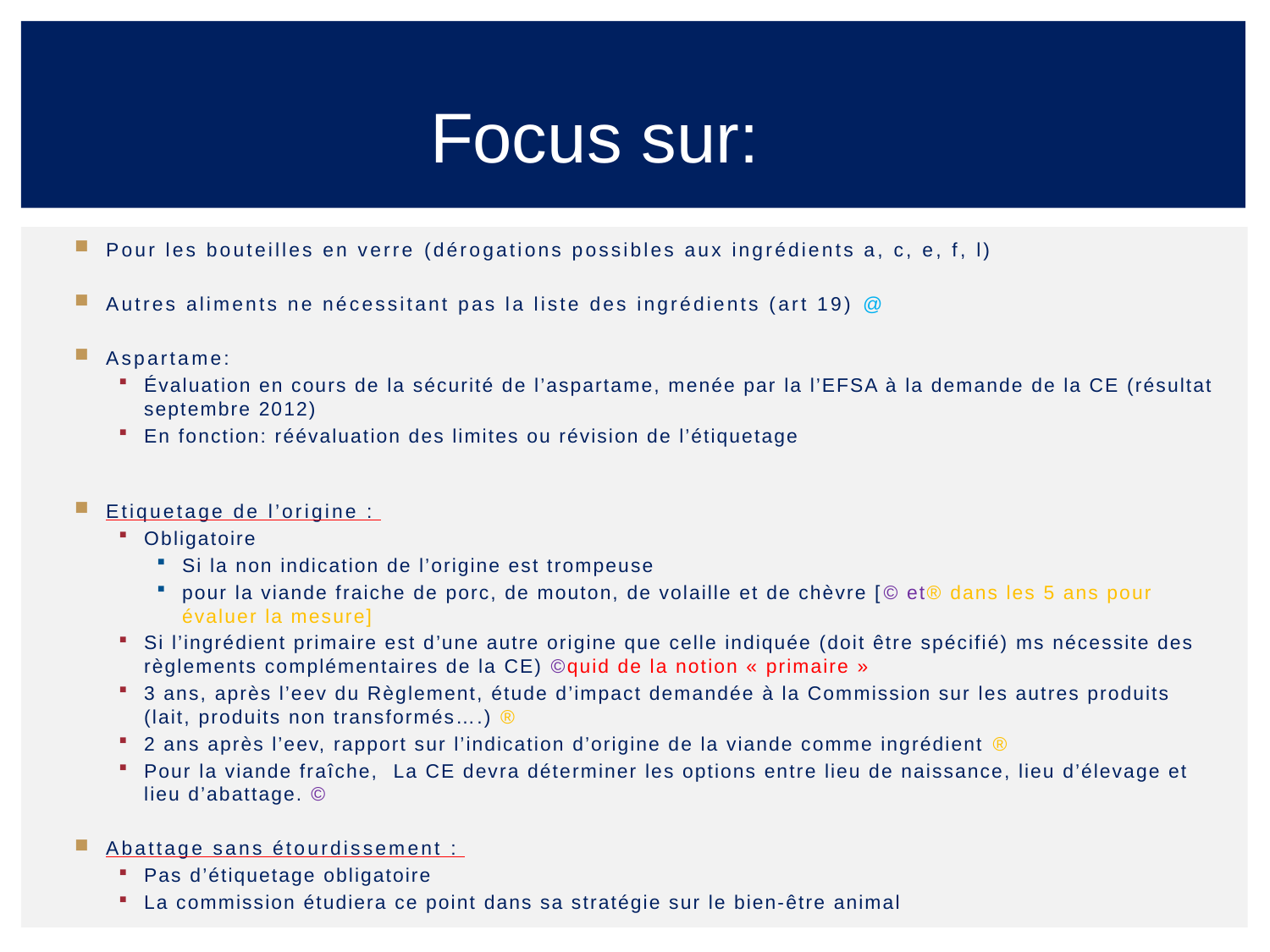

Focus sur:
Pour les bouteilles en verre (dérogations possibles aux ingrédients a, c, e, f, l)

Autres aliments ne nécessitant pas la liste des ingrédients (art 19) @

Aspartame:
Évaluation en cours de la sécurité de l’aspartame, menée par la l’EFSA à la demande de la CE (résultat septembre 2012)
En fonction: réévaluation des limites ou révision de l’étiquetage

Etiquetage de l’origine :
Obligatoire
Si la non indication de l’origine est trompeuse
pour la viande fraiche de porc, de mouton, de volaille et de chèvre [© et® dans les 5 ans pour évaluer la mesure]
Si l’ingrédient primaire est d’une autre origine que celle indiquée (doit être spécifié) ms nécessite des règlements complémentaires de la CE) ©quid de la notion « primaire »
3 ans, après l’eev du Règlement, étude d’impact demandée à la Commission sur les autres produits (lait, produits non transformés….) ®
2 ans après l’eev, rapport sur l’indication d’origine de la viande comme ingrédient ®
Pour la viande fraîche,  La CE devra déterminer les options entre lieu de naissance, lieu d’élevage et lieu d’abattage. ©

Abattage sans étourdissement :
Pas d’étiquetage obligatoire
La commission étudiera ce point dans sa stratégie sur le bien-être animal